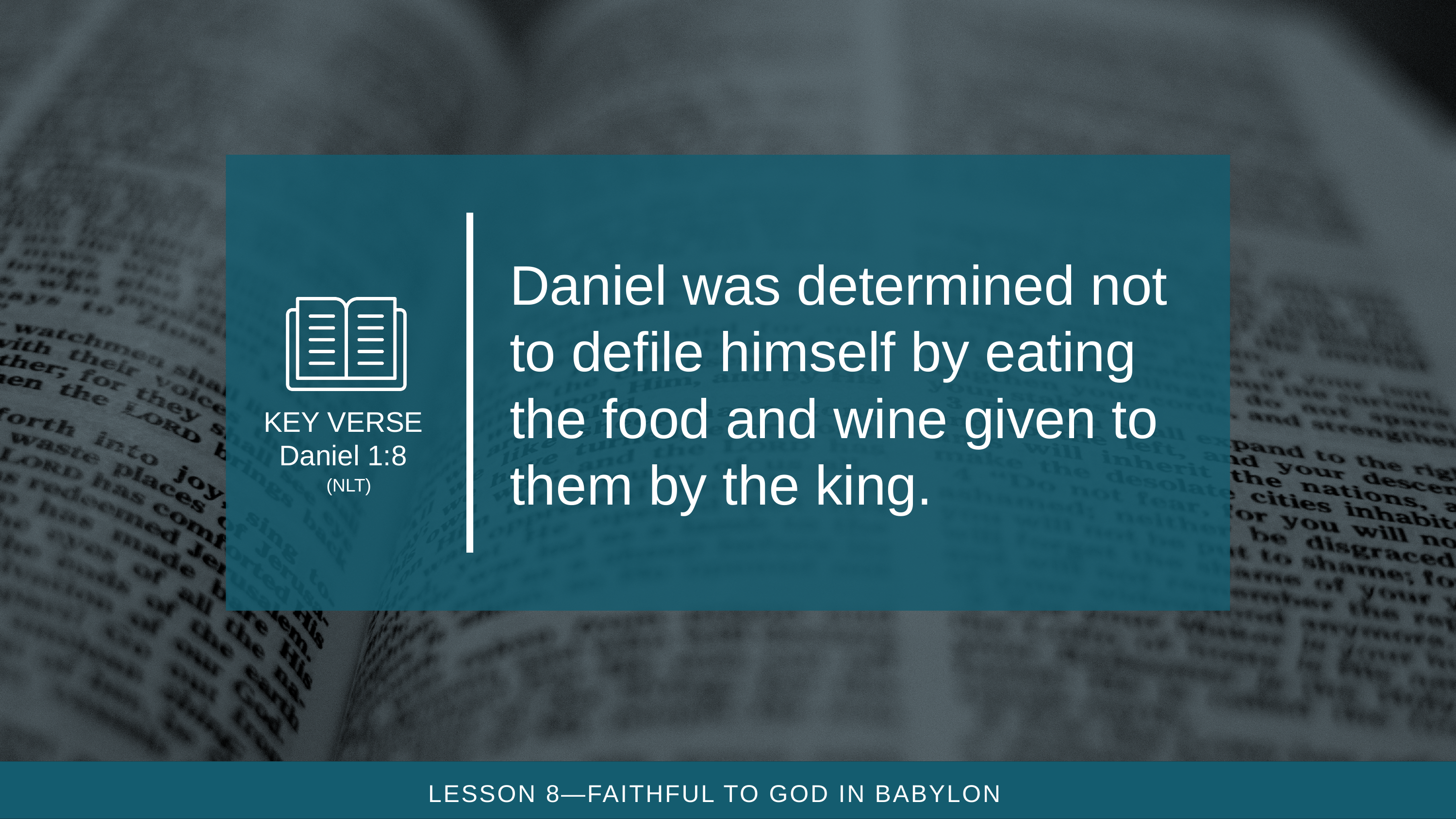

Daniel was determined not to defile himself by eating the food and wine given to them by the king.
(NLT)